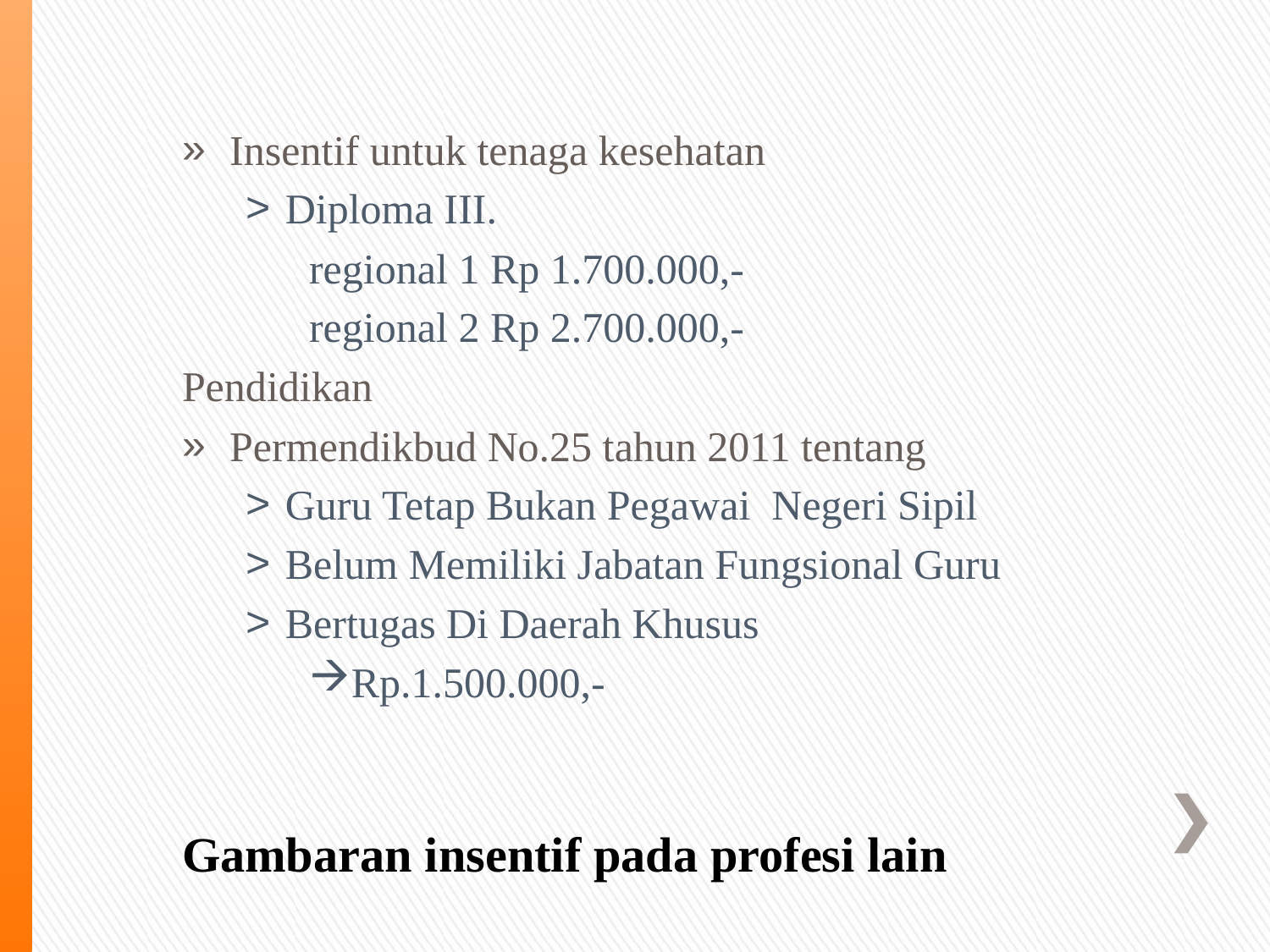

Insentif untuk tenaga kesehatan
Diploma III.
regional 1 Rp 1.700.000,-
regional 2 Rp 2.700.000,-
Pendidikan
Permendikbud No.25 tahun 2011 tentang
Guru Tetap Bukan Pegawai  Negeri Sipil
Belum Memiliki Jabatan Fungsional Guru
Bertugas Di Daerah Khusus
Rp.1.500.000,-

Gambaran insentif pada profesi lain